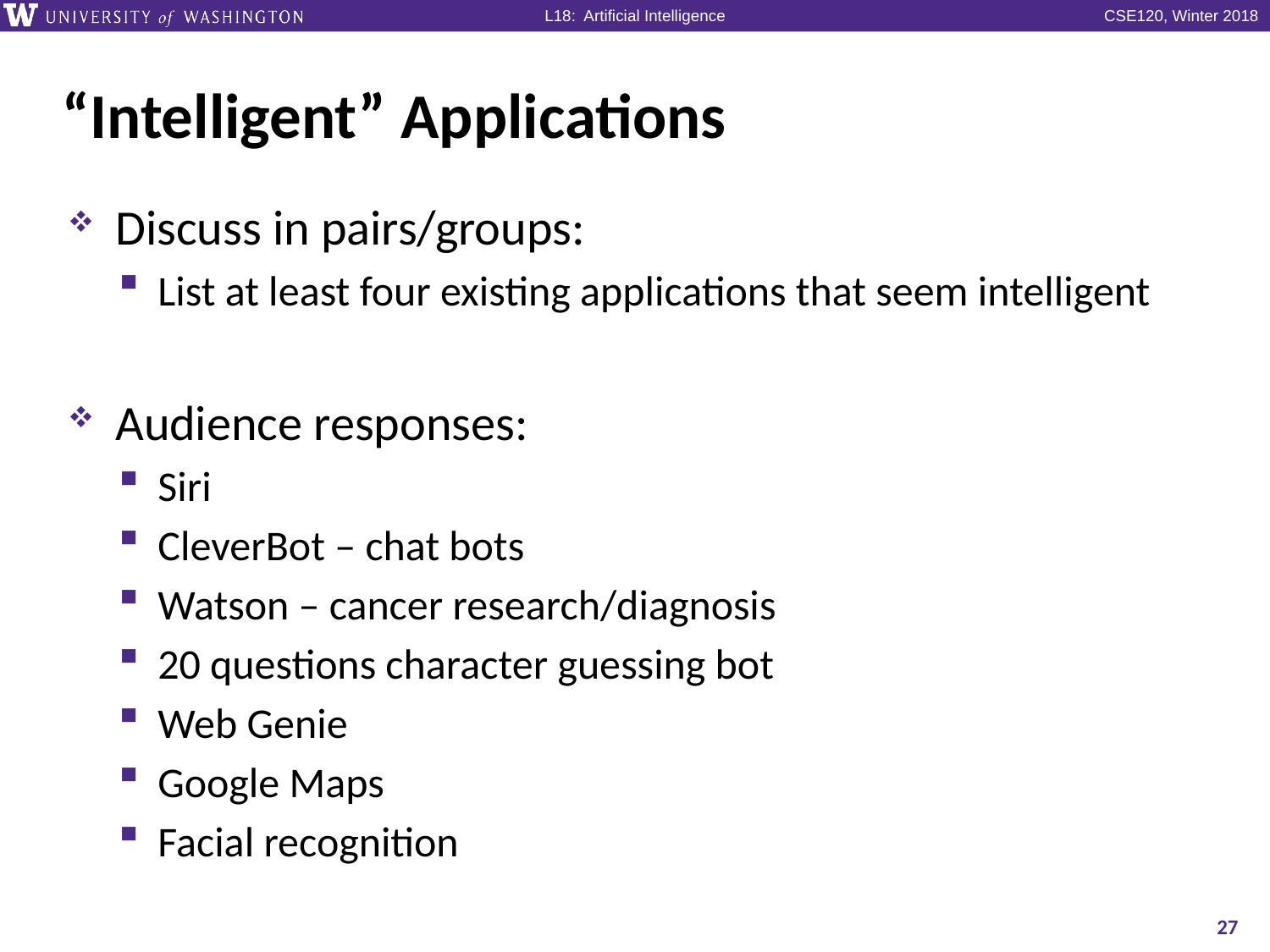

# “Intelligent” Applications
Discuss in pairs/groups:
List at least four existing applications that seem intelligent

Audience responses:
Siri
CleverBot – chat bots
Watson – cancer research/diagnosis
20 questions character guessing bot
Web Genie
Google Maps
Facial recognition
27